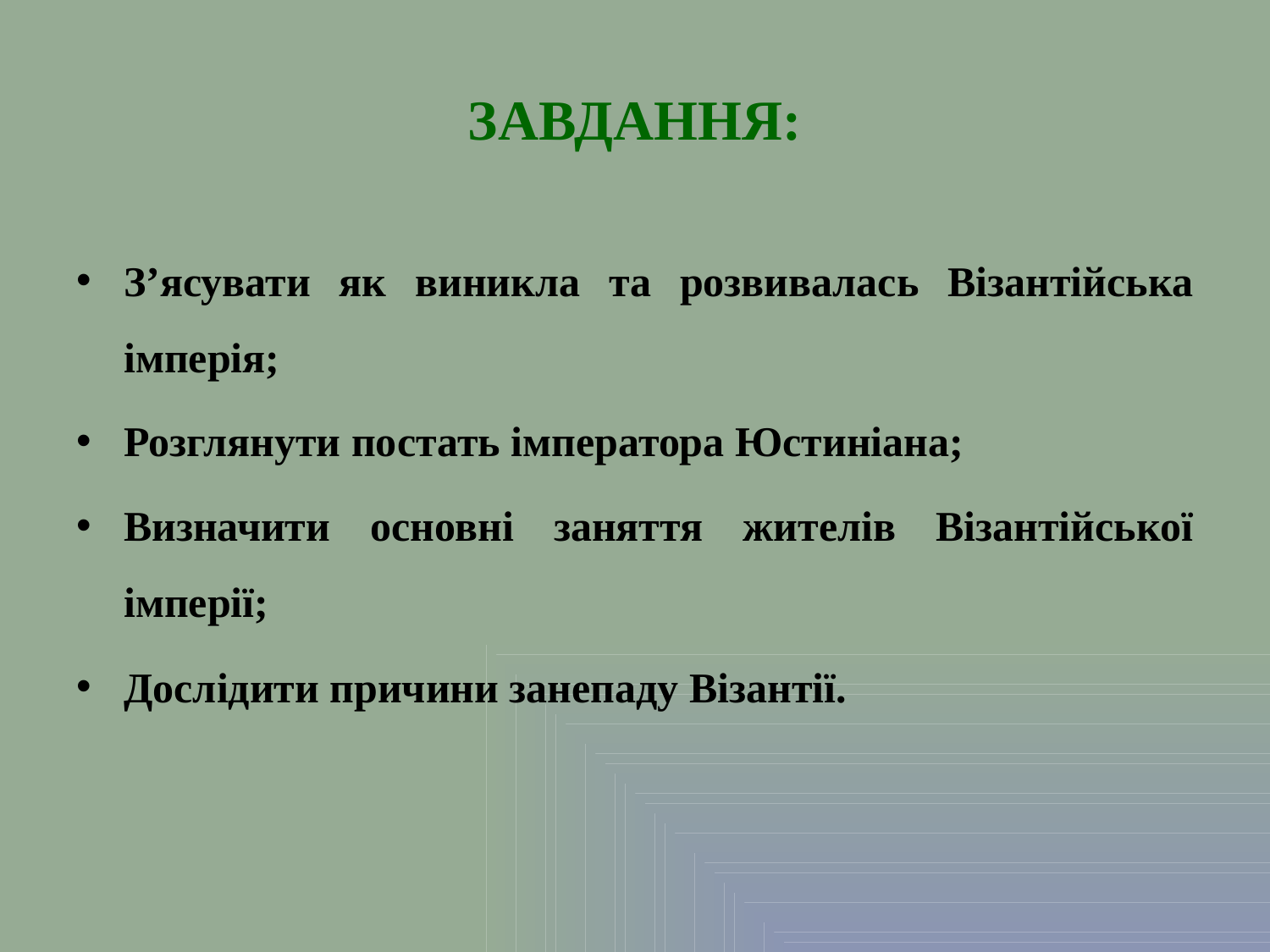

# ЗАВДАННЯ:
З’ясувати як виникла та розвивалась Візантійська імперія;
Розглянути постать імператора Юстиніана;
Визначити основні заняття жителів Візантійської імперії;
Дослідити причини занепаду Візантії.